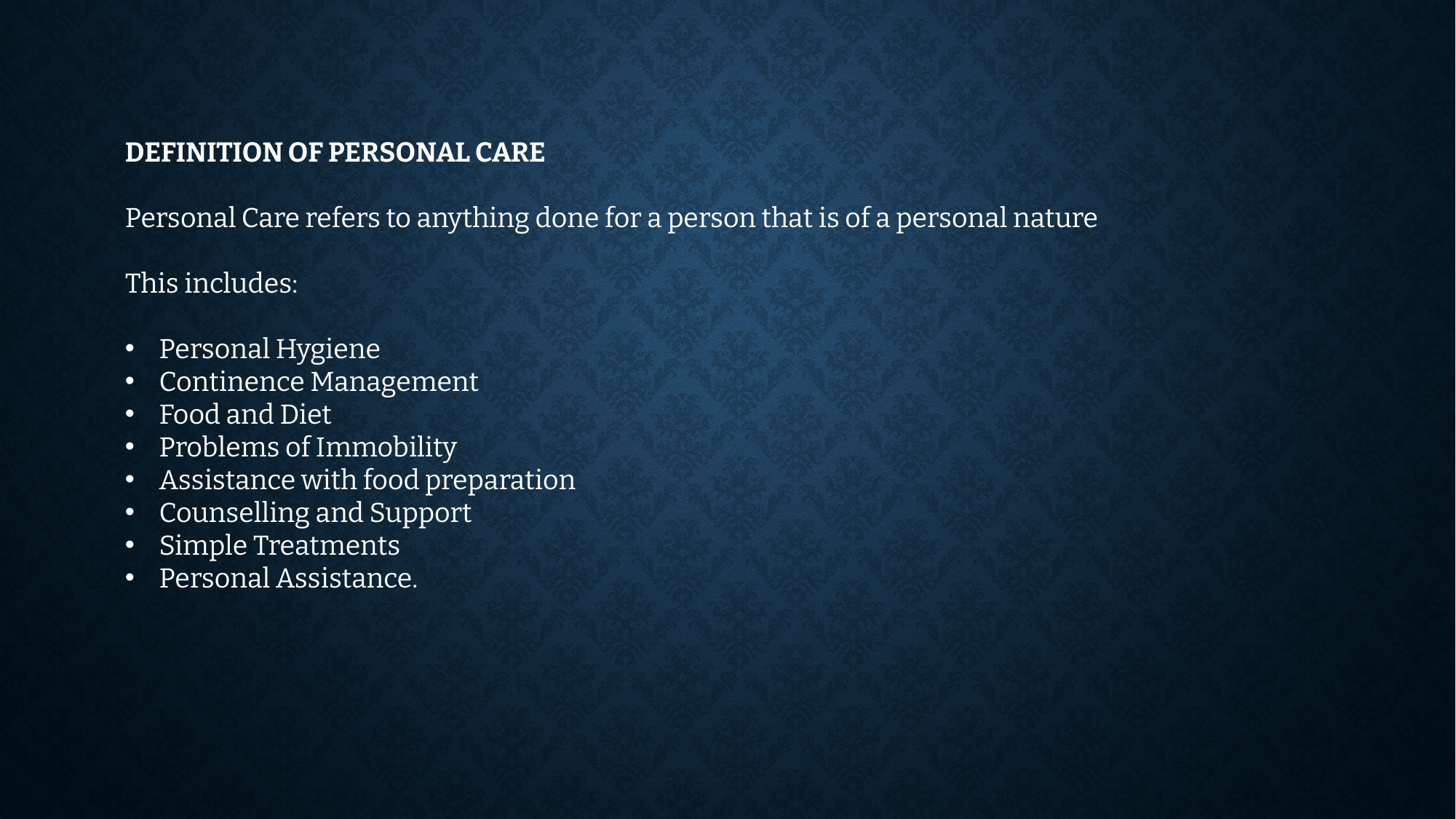

DEFINITION OF PERSONAL CARE

Personal Care refers to anything done for a person that is of a personal nature

This includes:

Personal Hygiene
Continence Management
Food and Diet
Problems of Immobility
Assistance with food preparation
Counselling and Support
Simple Treatments
Personal Assistance.